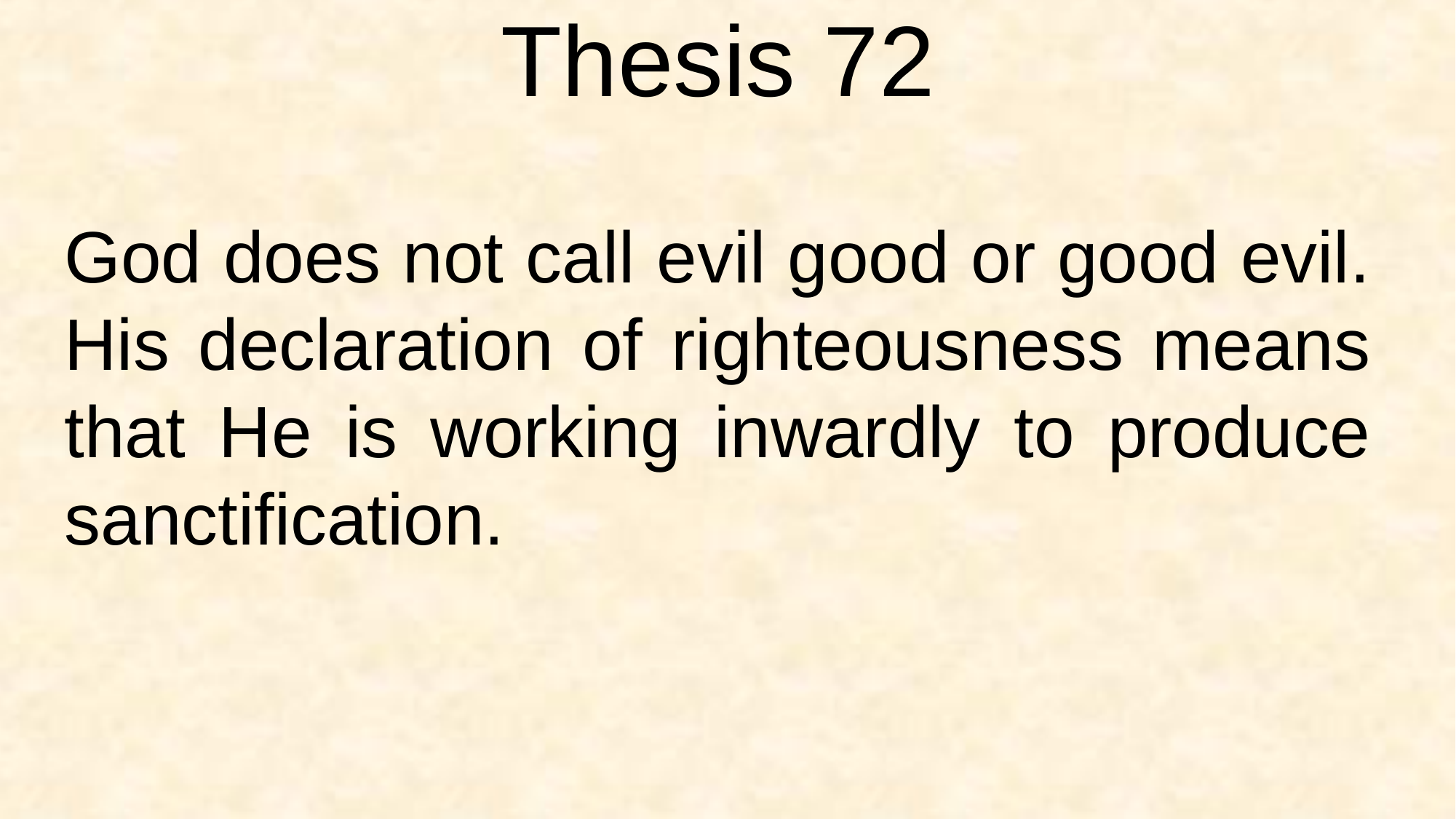

Thesis 72

God does not call evil good or good evil. His declaration of righteousness means that He is working inwardly to produce sanctification.